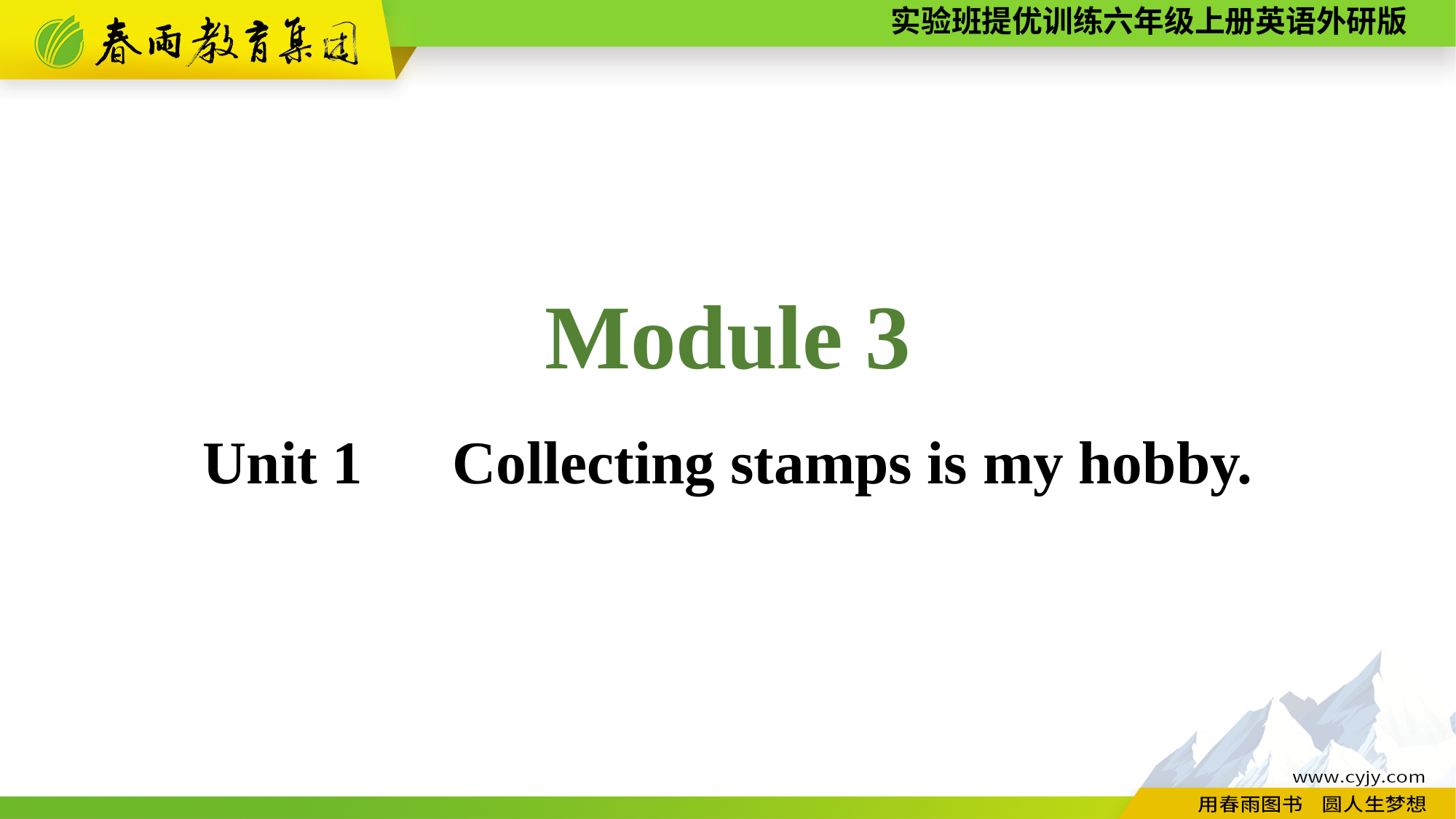

Module 3
Unit 1　Collecting stamps is my hobby.